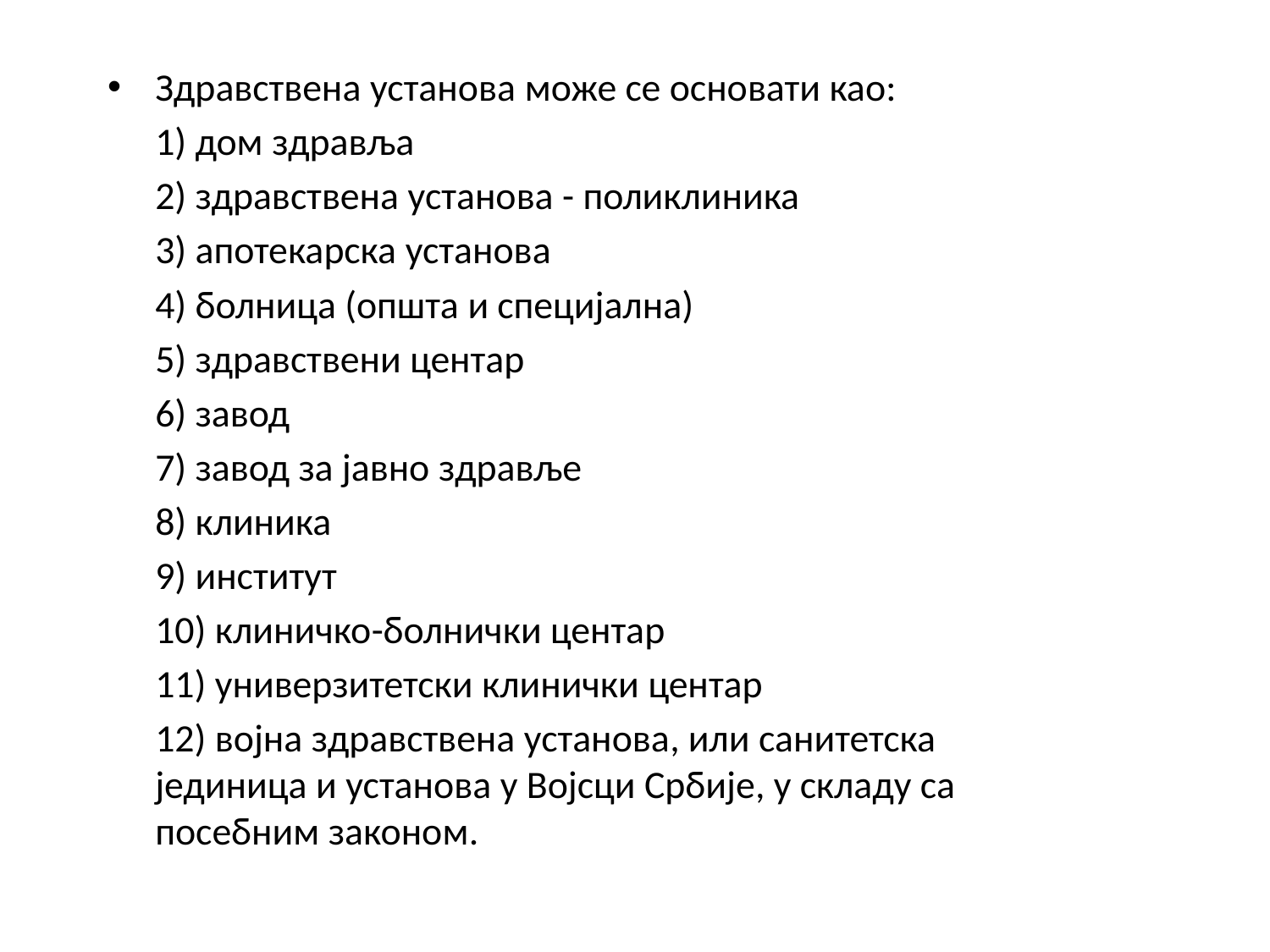

Здравствена установа може се основати као:
	1) дом здравља
	2) здравствена установа - поликлиника
	3) апотекарска установа
	4) болница (општа и специјална)
	5) здравствени центар
	6) завод
	7) завод за јавно здравље
	8) клиника
	9) институт
	10) клиничко-болнички центар
	11) универзитетски клинички центар
	12) војна здравствена установа, или санитетска јединица и установа у Војсци Србије, у складу са посебним законом.